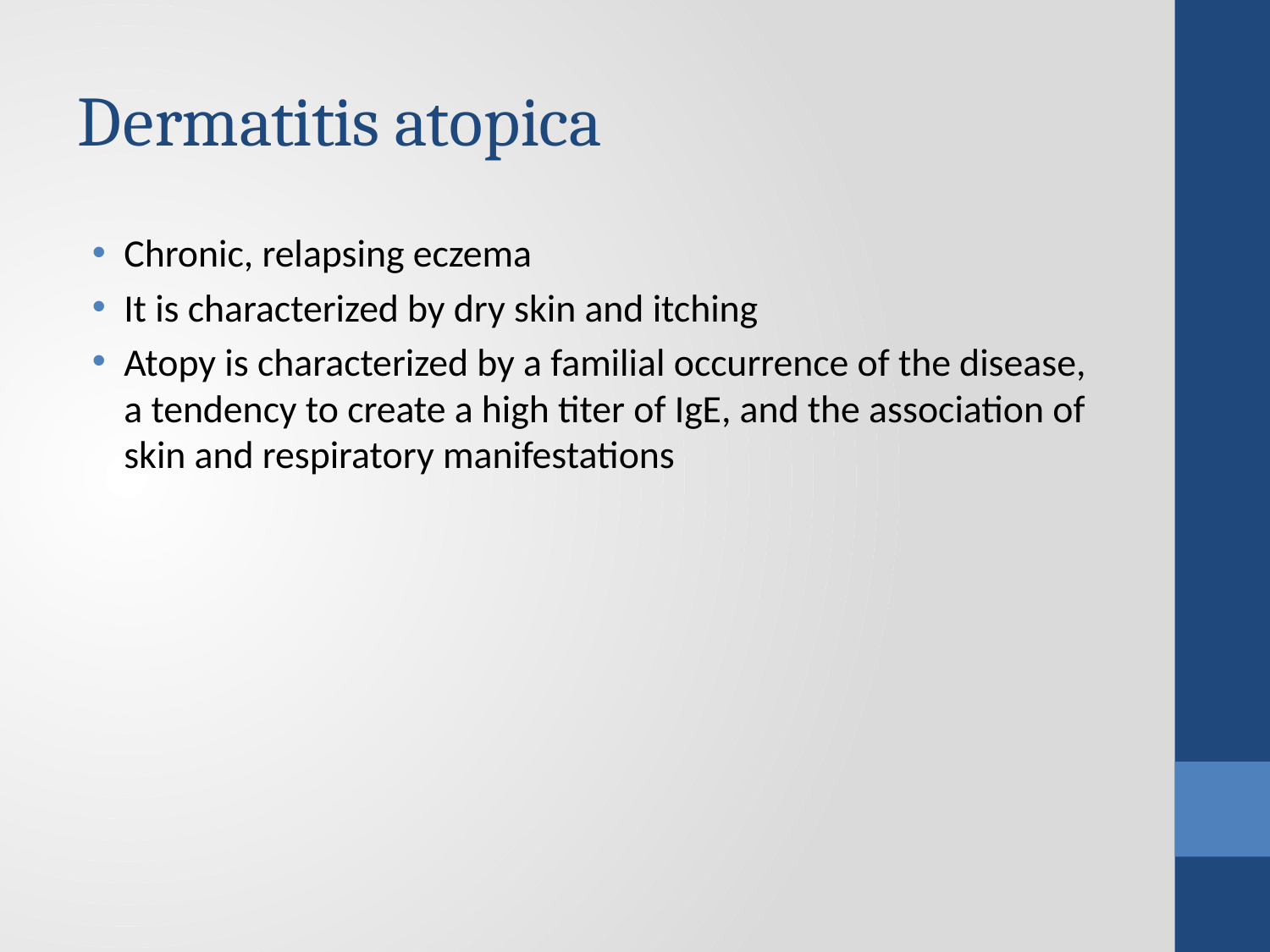

# Dermatitis atopica
Chronic, relapsing eczema
It is characterized by dry skin and itching
Atopy is characterized by a familial occurrence of the disease, a tendency to create a high titer of IgE, and the association of skin and respiratory manifestations